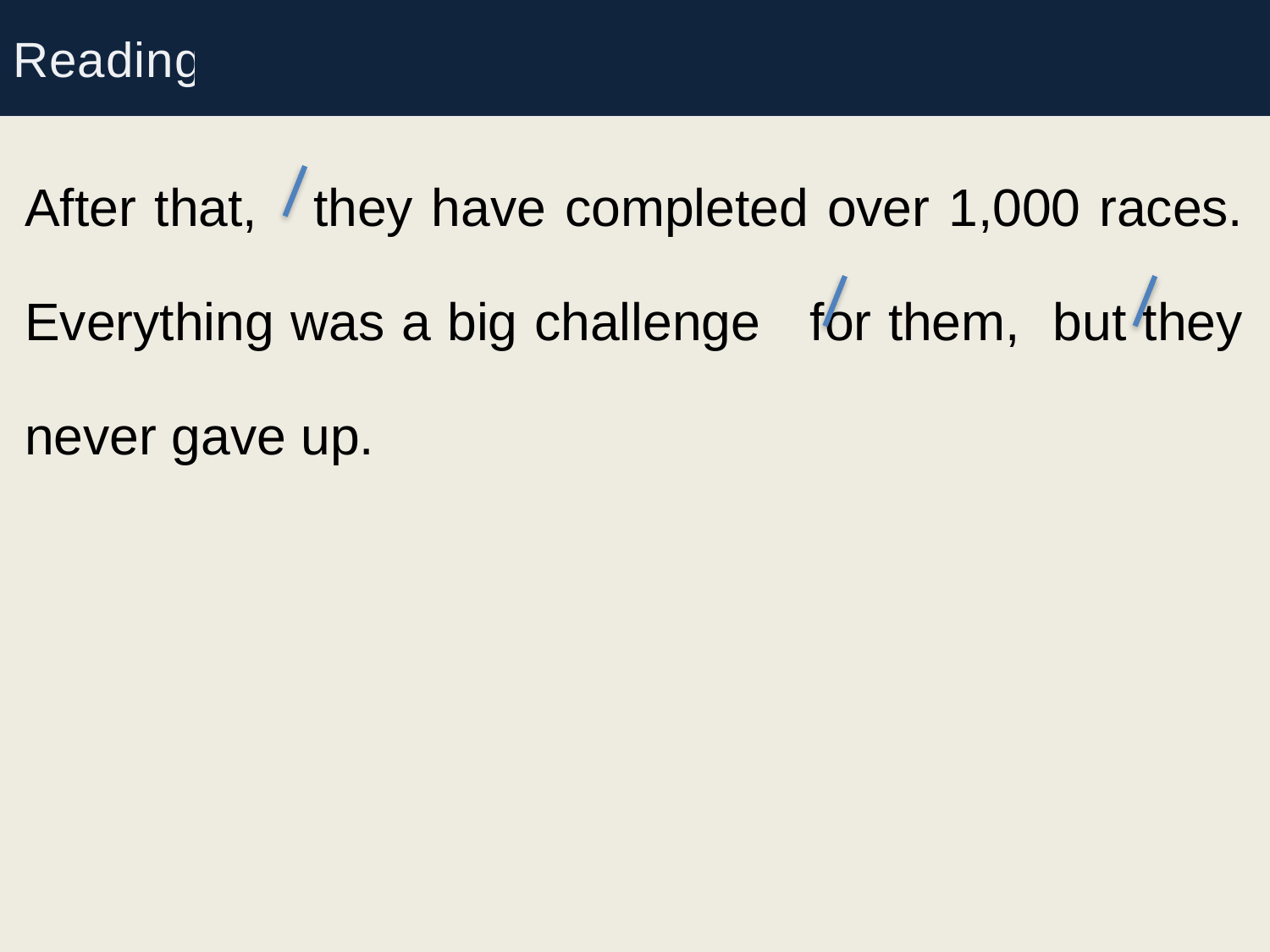

Reading
After that,   they have completed over 1,000 races. Everything was a big challenge   for them,  but they never gave up.